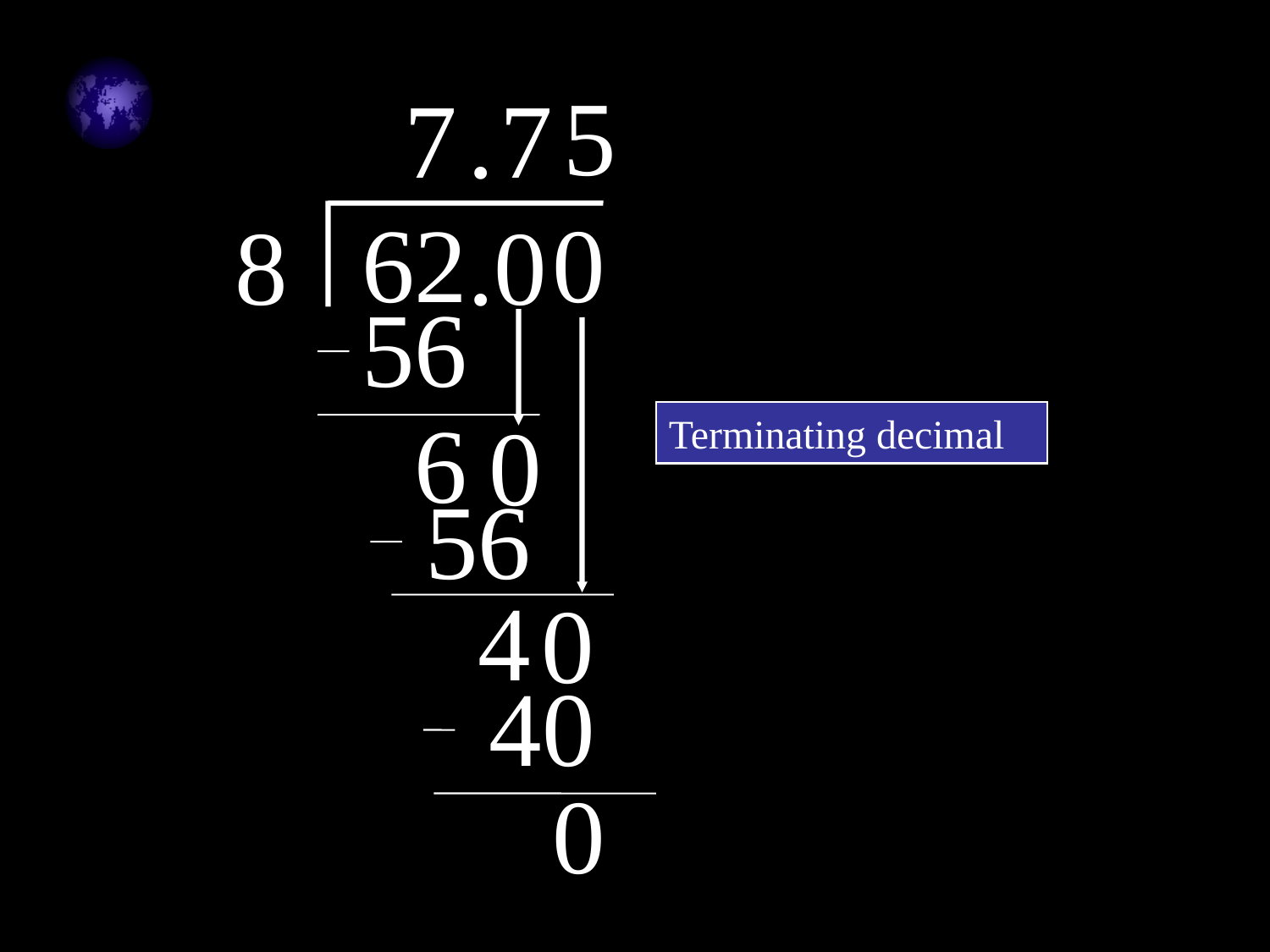

5
7
.
7
62
0
8
.0

56

6
0
Terminating decimal

56

4
0

40

0